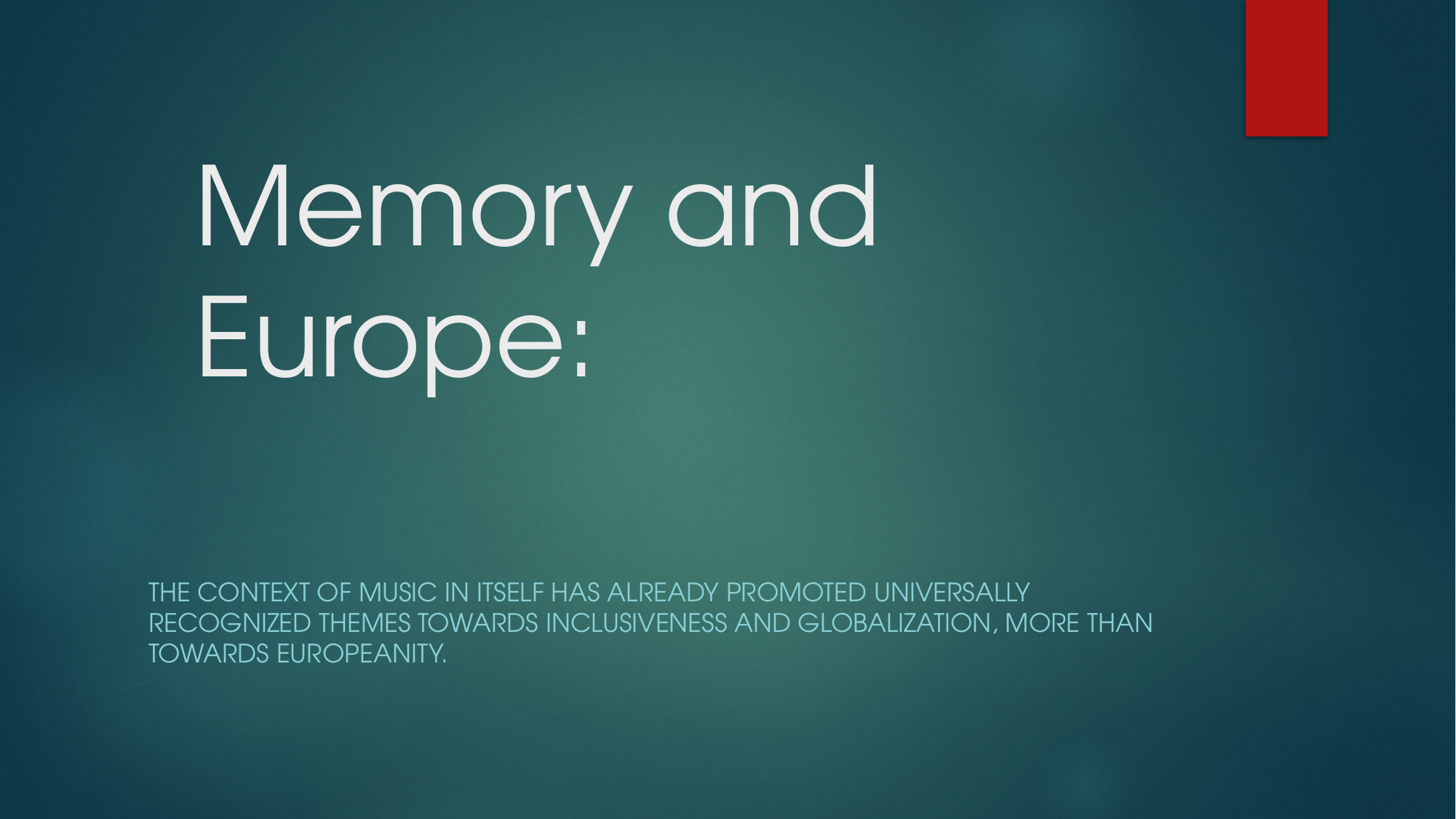

# Memory and Europe:
The context of music in itself has already promoted universally recognized themes towards inclusiveness and globalization, more than towards Europeanity.